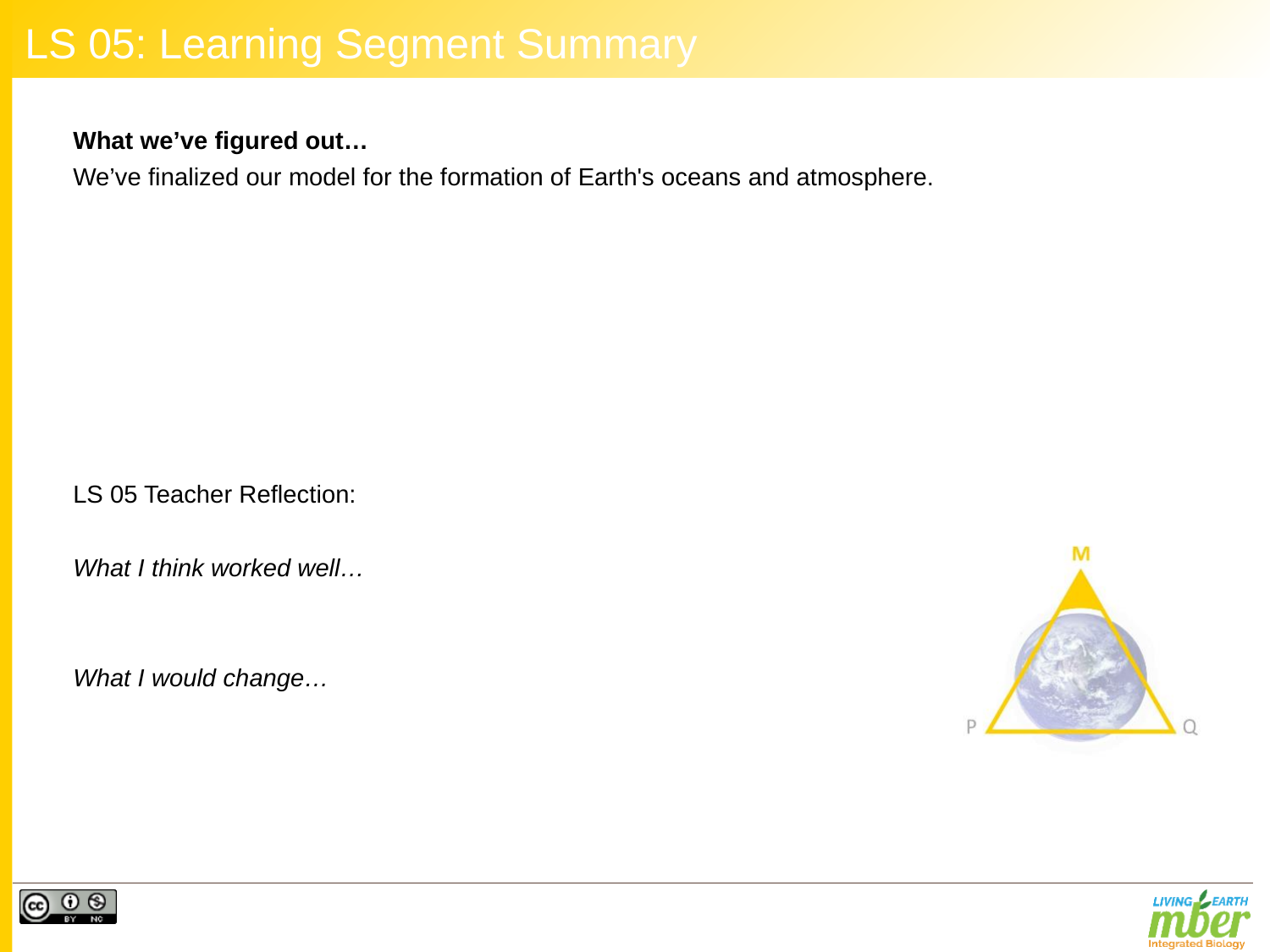

# LS 05: Learning Segment Summary
What we’ve figured out…
We’ve finalized our model for the formation of Earth's oceans and atmosphere.

LS 05 Teacher Reflection:

What I think worked well…

What I would change…